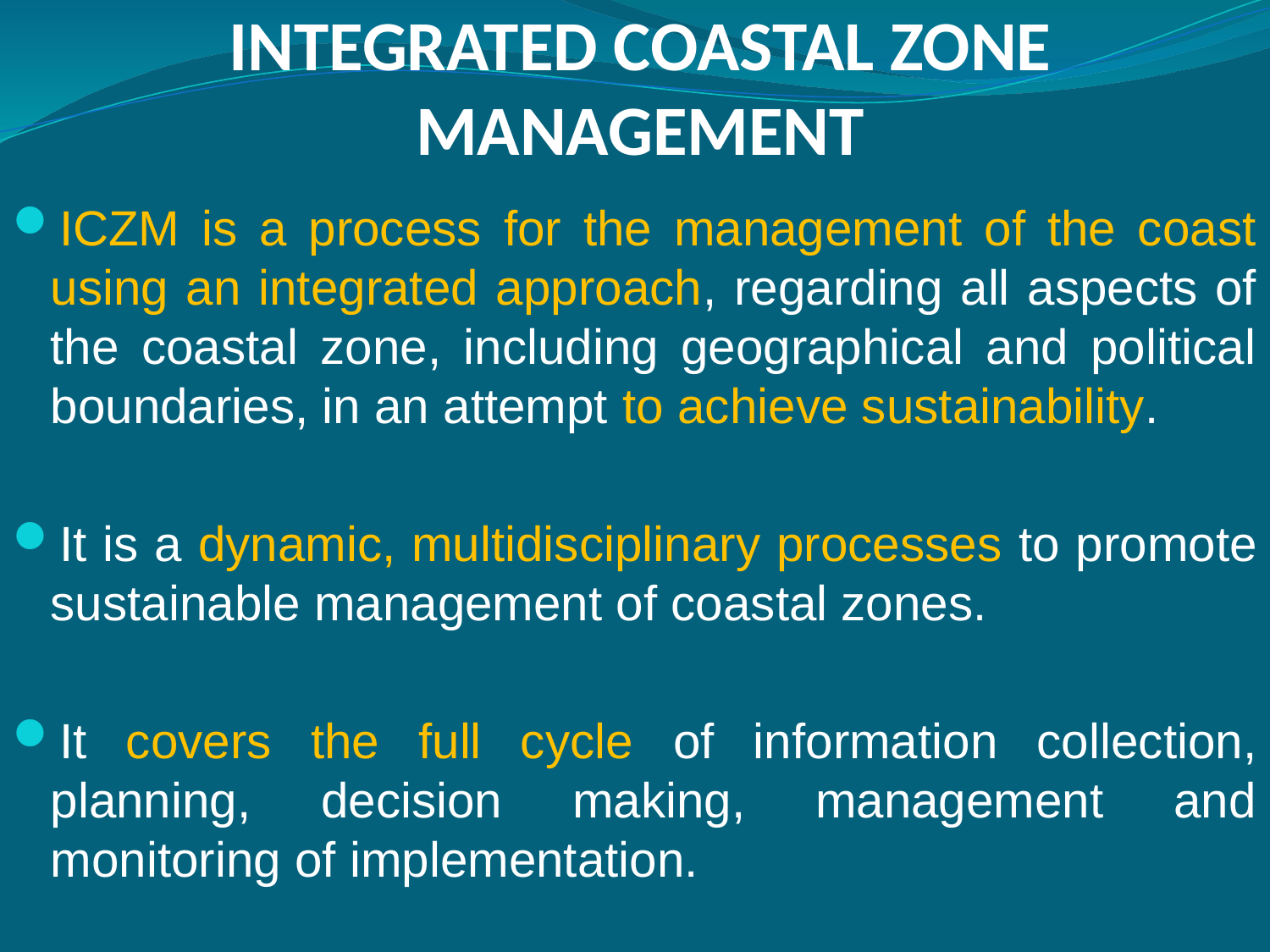

# INTEGRATED COASTAL ZONE MANAGEMENT
ICZM is a process for the management of the coast using an integrated approach, regarding all aspects of the coastal zone, including geographical and political boundaries, in an attempt to achieve sustainability.

It is a dynamic, multidisciplinary processes to promote sustainable management of coastal zones.

It covers the full cycle of information collection, planning, decision making, management and monitoring of implementation.